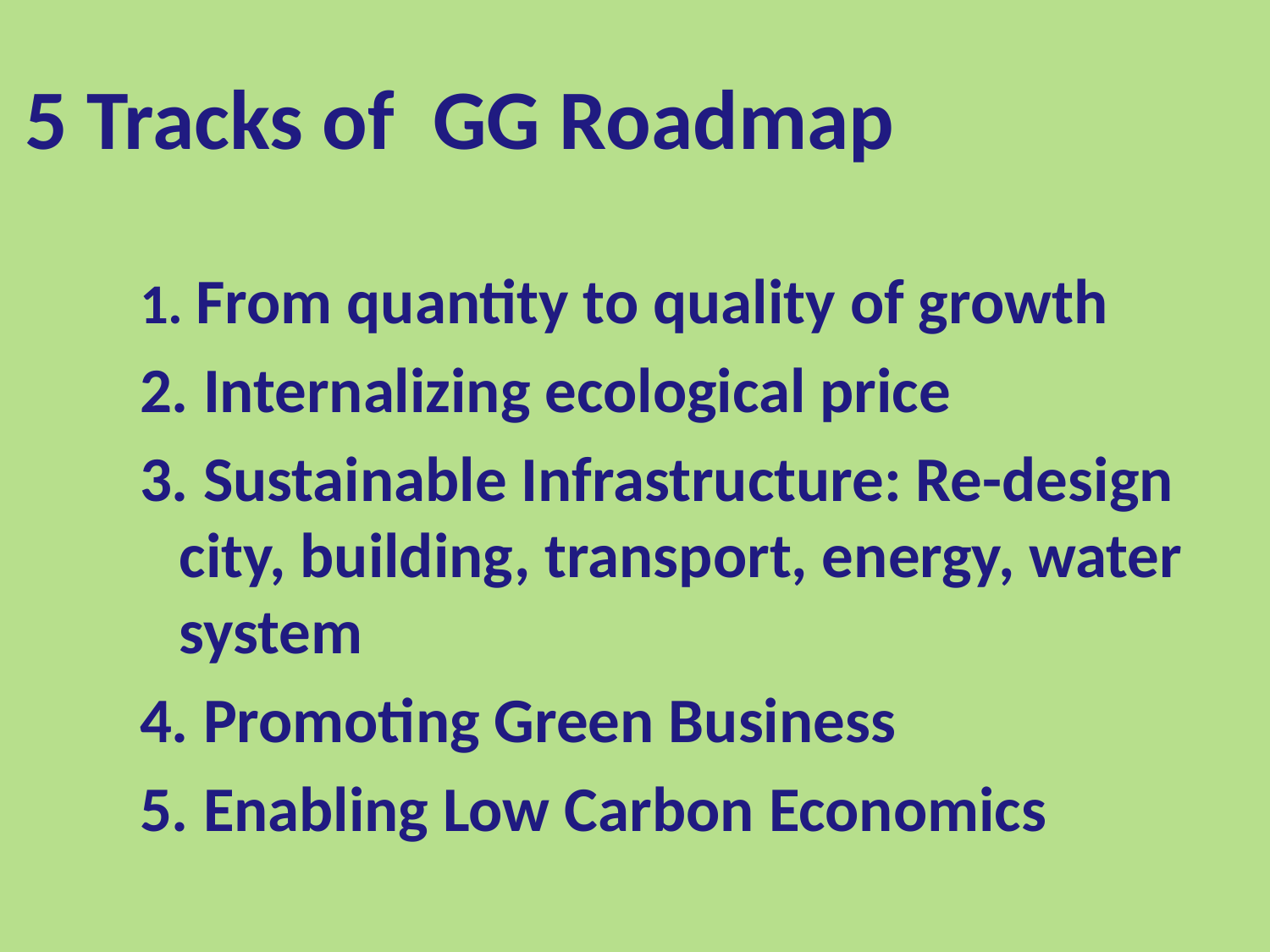

# 5 Tracks of  GG Roadmap
1. From quantity to quality of growth
2. Internalizing ecological price
3. Sustainable Infrastructure: Re-design city, building, transport, energy, water system
4. Promoting Green Business
5. Enabling Low Carbon Economics